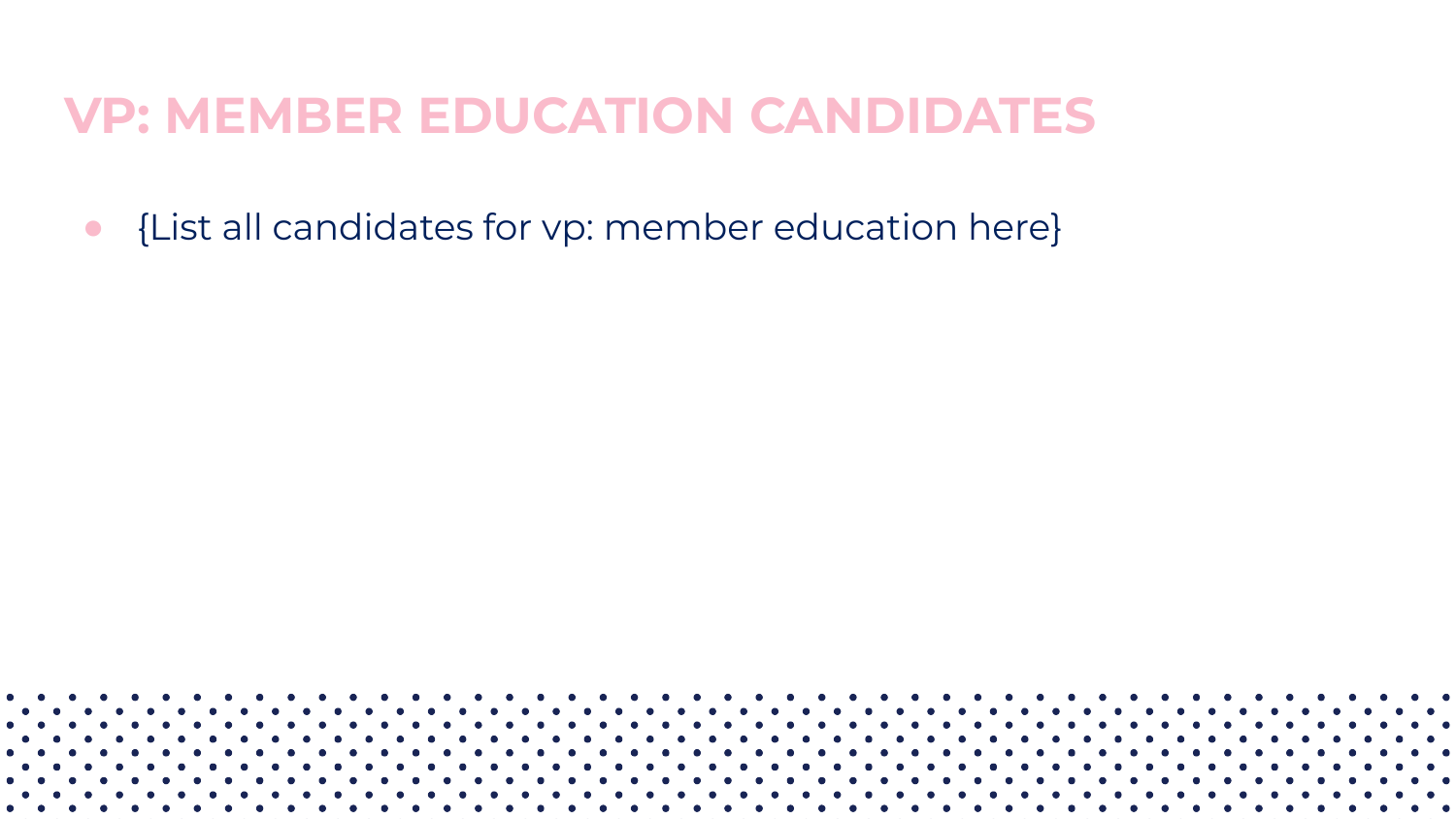

# VP: MEMBER EDUCATION CANDIDATES
{List all candidates for vp: member education here}